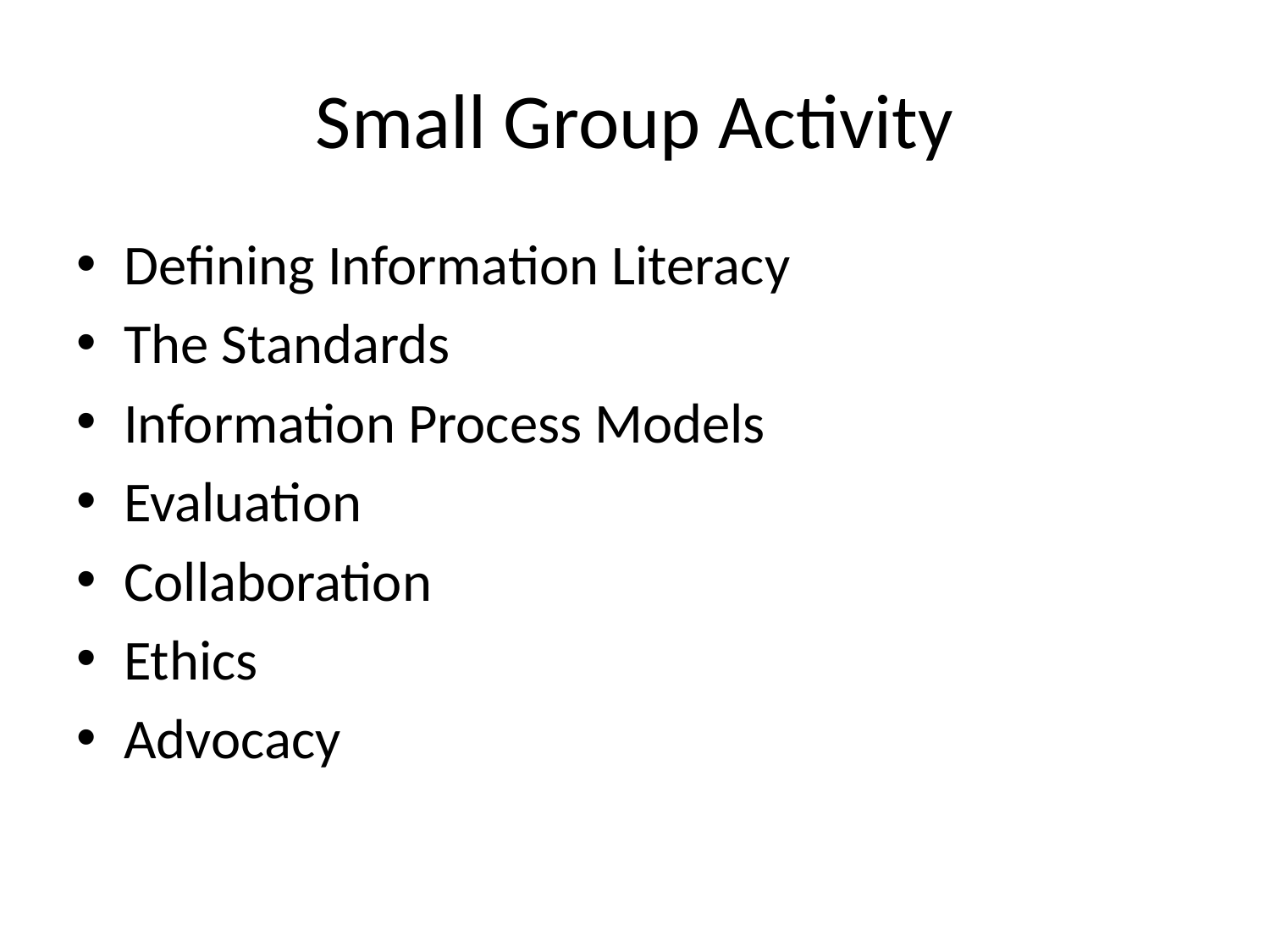

# Small Group Activity
Defining Information Literacy
The Standards
Information Process Models
Evaluation
Collaboration
Ethics
Advocacy